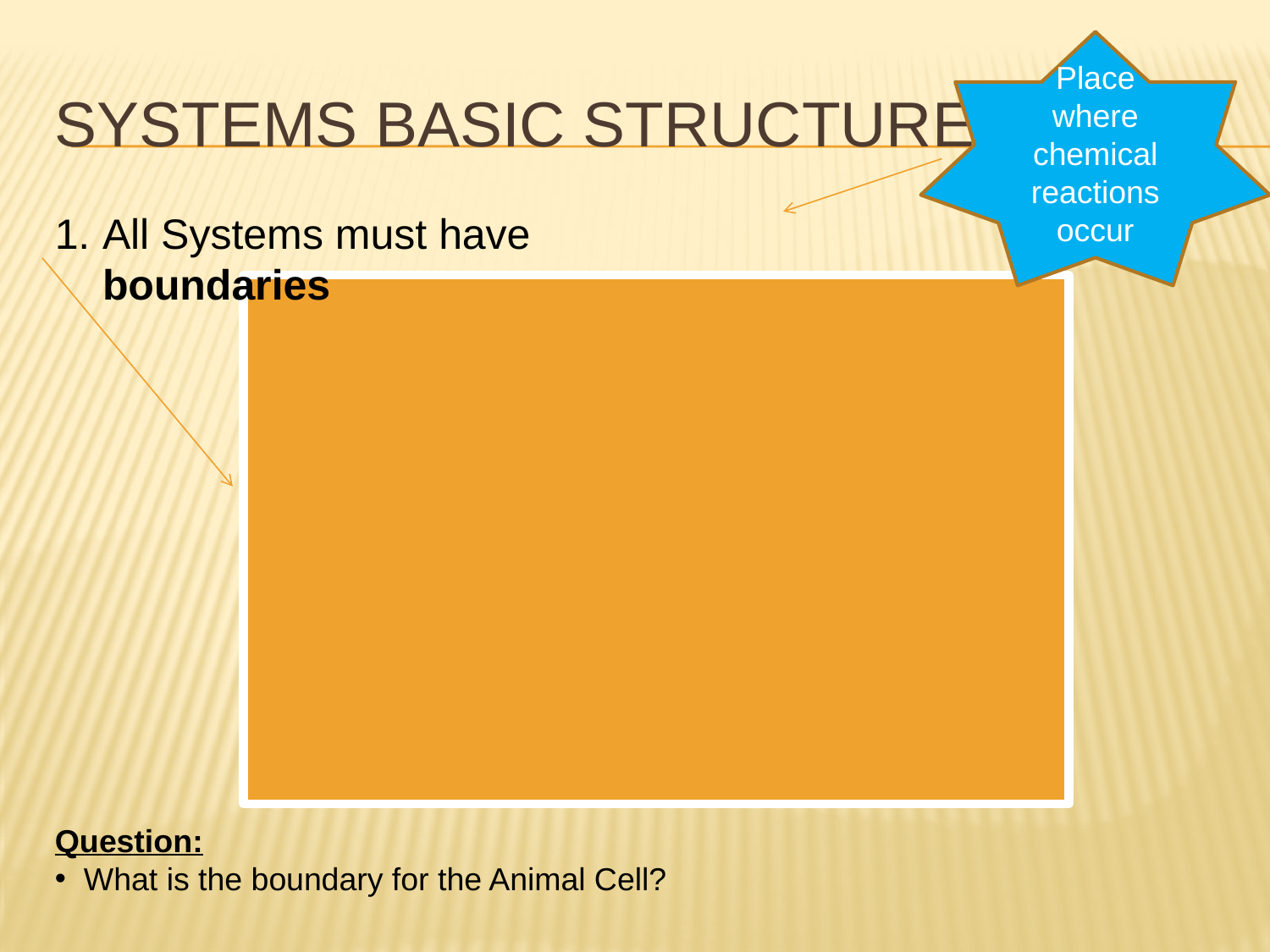

Place where chemical reactions occur
# Systems Basic Structures
All Systems must have boundaries

Question:
  What is the boundary for the Animal Cell?